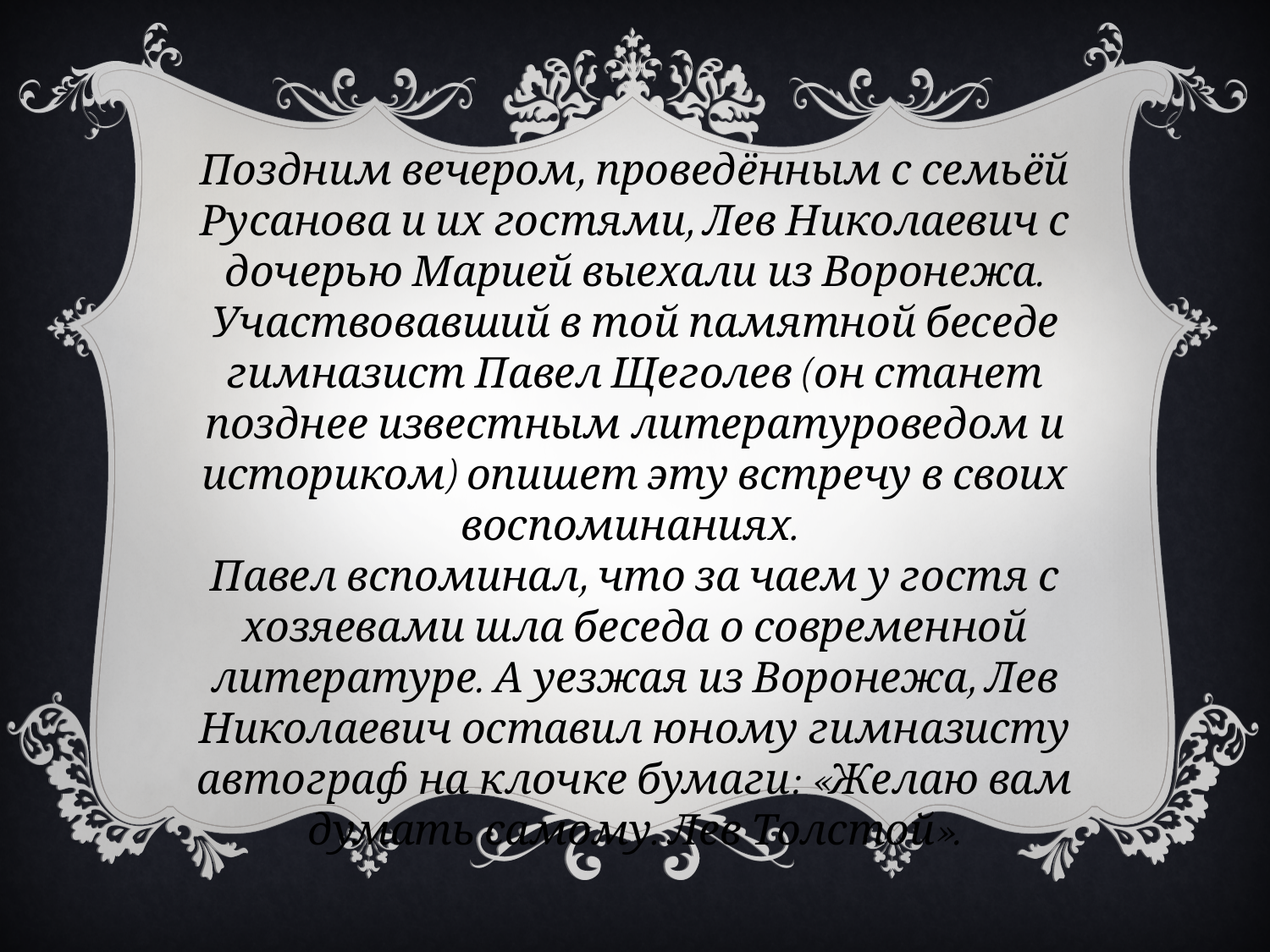

Поздним вечером, проведённым с семьёй Русанова и их гостями, Лев Николаевич с дочерью Марией выехали из Воронежа. Участвовавший в той памятной беседе гимназист Павел Щеголев (он станет позднее известным литературоведом и историком) опишет эту встречу в своих воспоминаниях.
Павел вспоминал, что за чаем у гостя с хозяевами шла беседа о современной литературе. А уезжая из Воронежа, Лев Николаевич оставил юному гимназисту автограф на клочке бумаги: «Желаю вам думать самому. Лев Толстой».